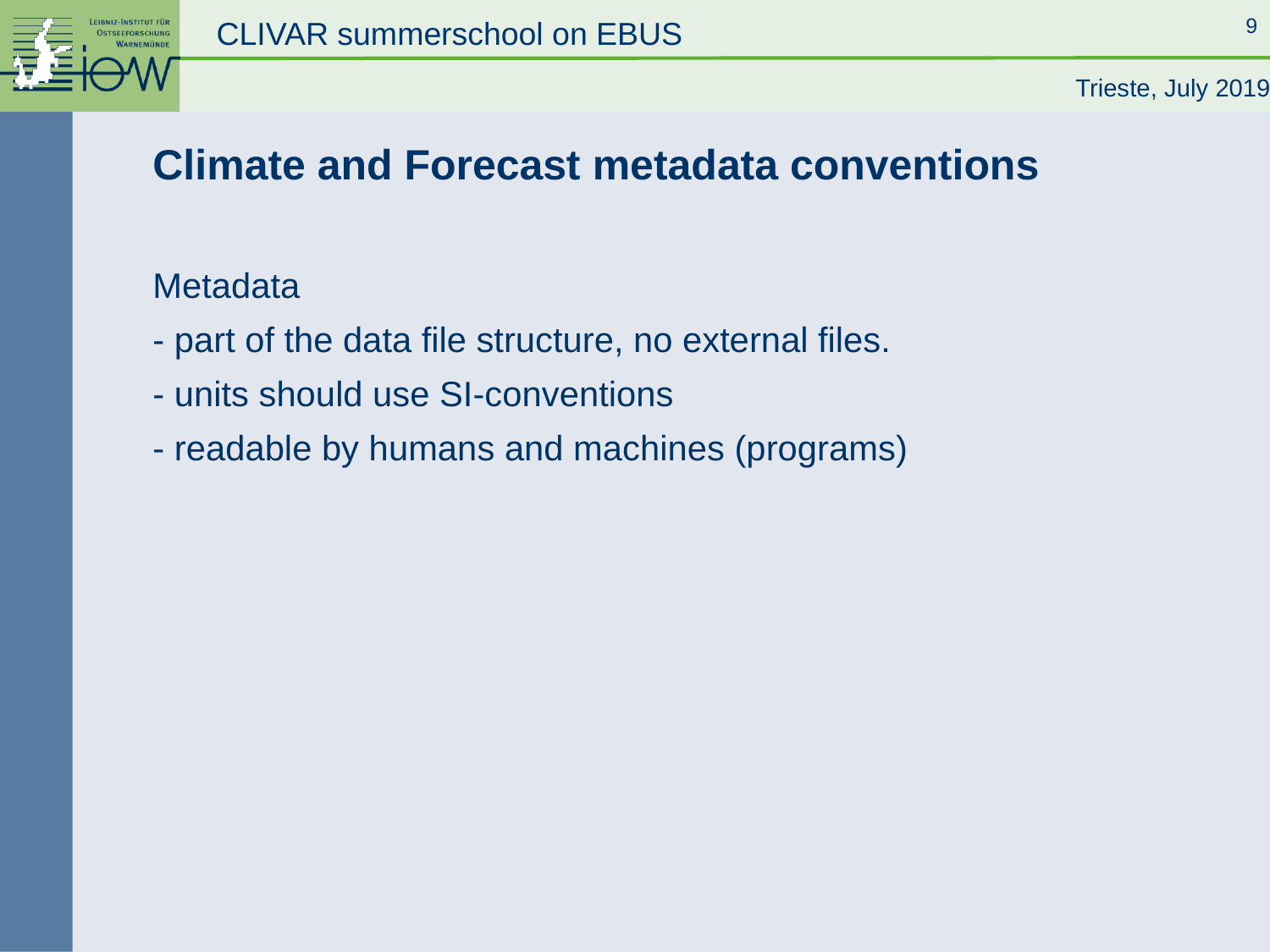

9
Climate and Forecast metadata conventions

Metadata
- part of the data file structure, no external files.
- units should use SI-conventions
- readable by humans and machines (programs)